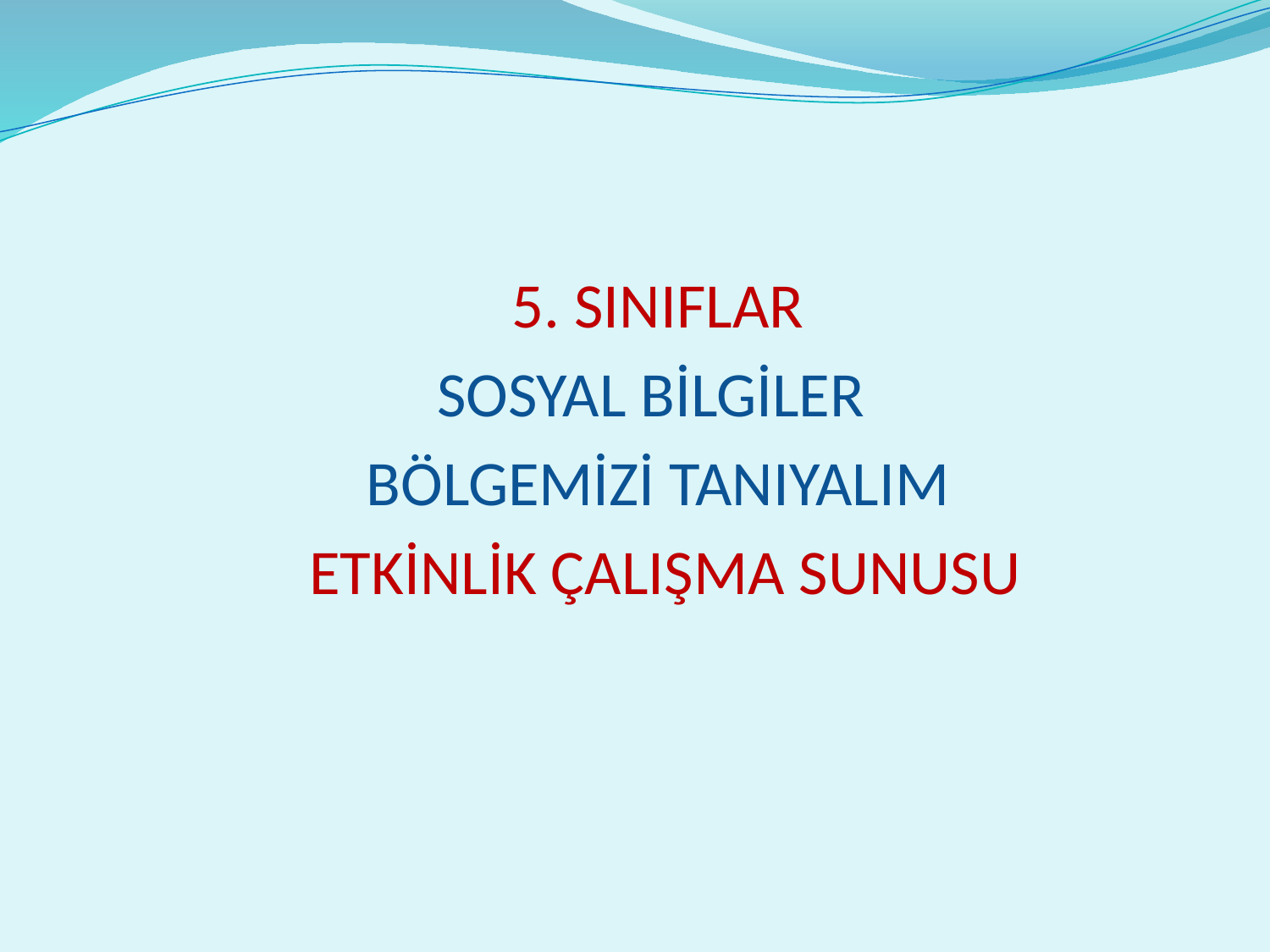

5. SINIFLAR
SOSYAL BİLGİLER
BÖLGEMİZİ TANIYALIM
ETKİNLİK ÇALIŞMA SUNUSU